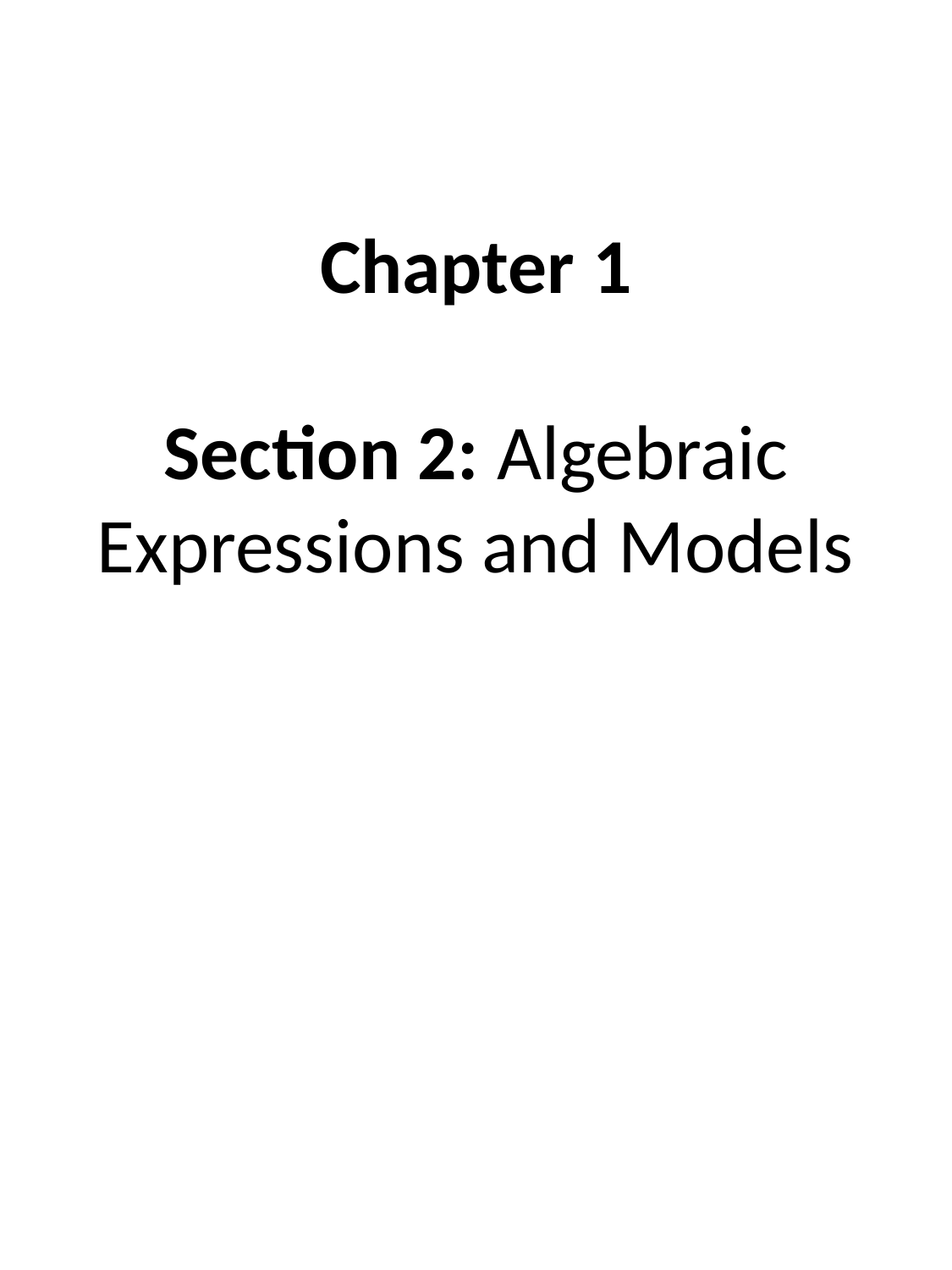

# Chapter 1   Section 2: Algebraic Expressions and Models